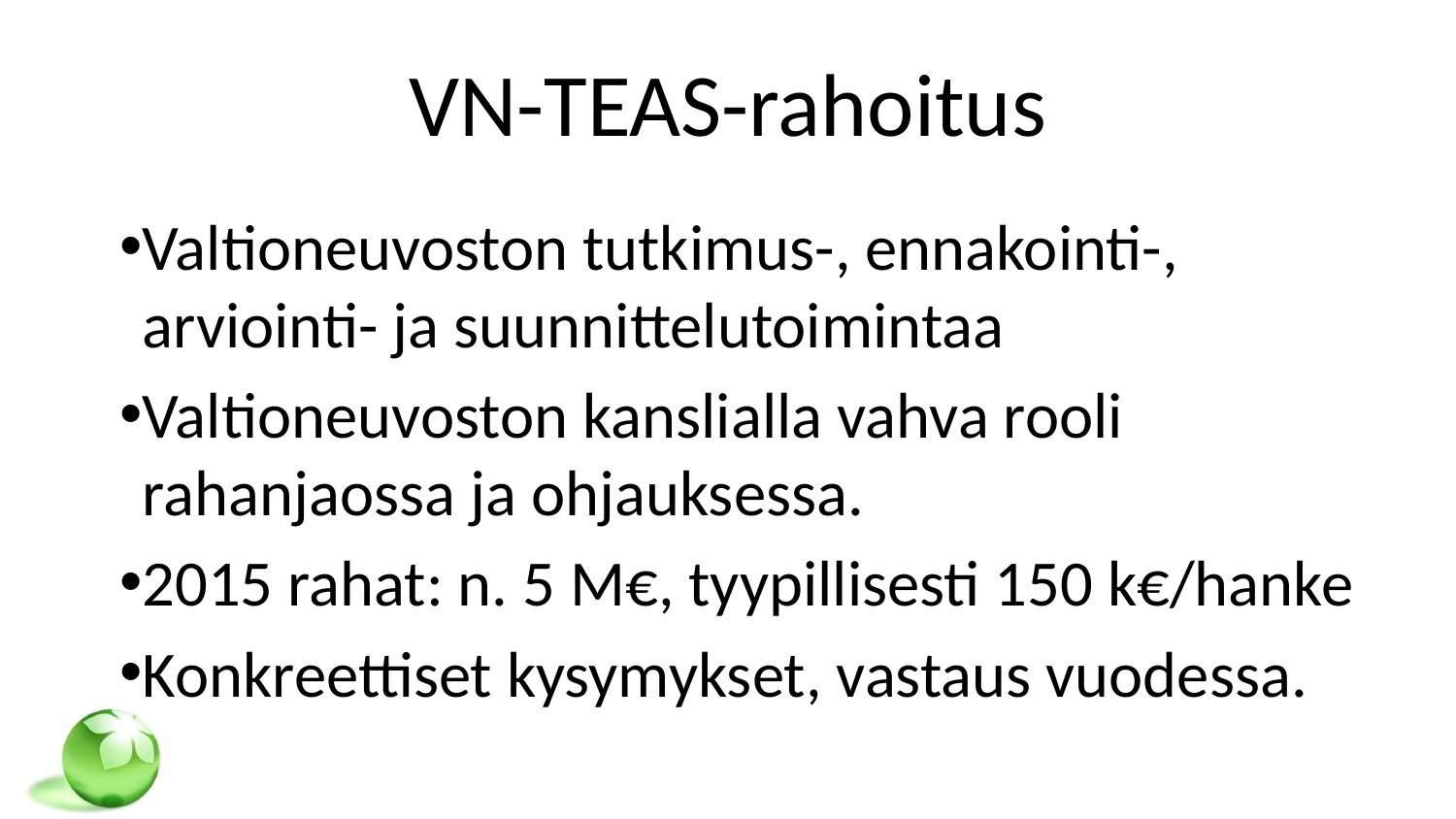

# VN-TEAS-rahoitus
Valtioneuvoston tutkimus-, ennakointi-, arviointi- ja suunnittelutoimintaa
Valtioneuvoston kanslialla vahva rooli rahanjaossa ja ohjauksessa.
2015 rahat: n. 5 M€, tyypillisesti 150 k€/hanke
Konkreettiset kysymykset, vastaus vuodessa.